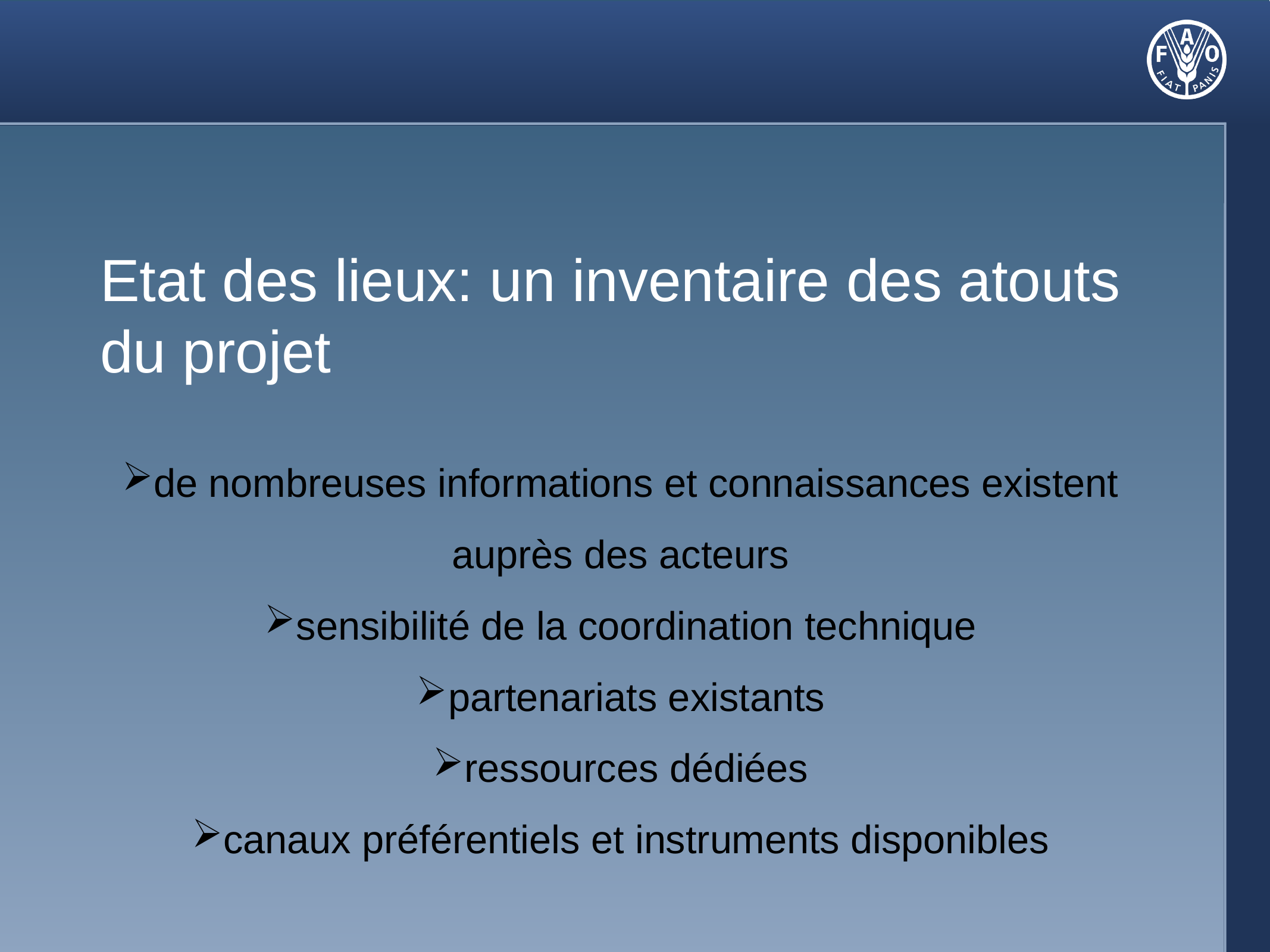

# Etat des lieux: un inventaire des atouts du projet
de nombreuses informations et connaissances existent auprès des acteurs
sensibilité de la coordination technique
partenariats existants
ressources dédiées
canaux préférentiels et instruments disponibles